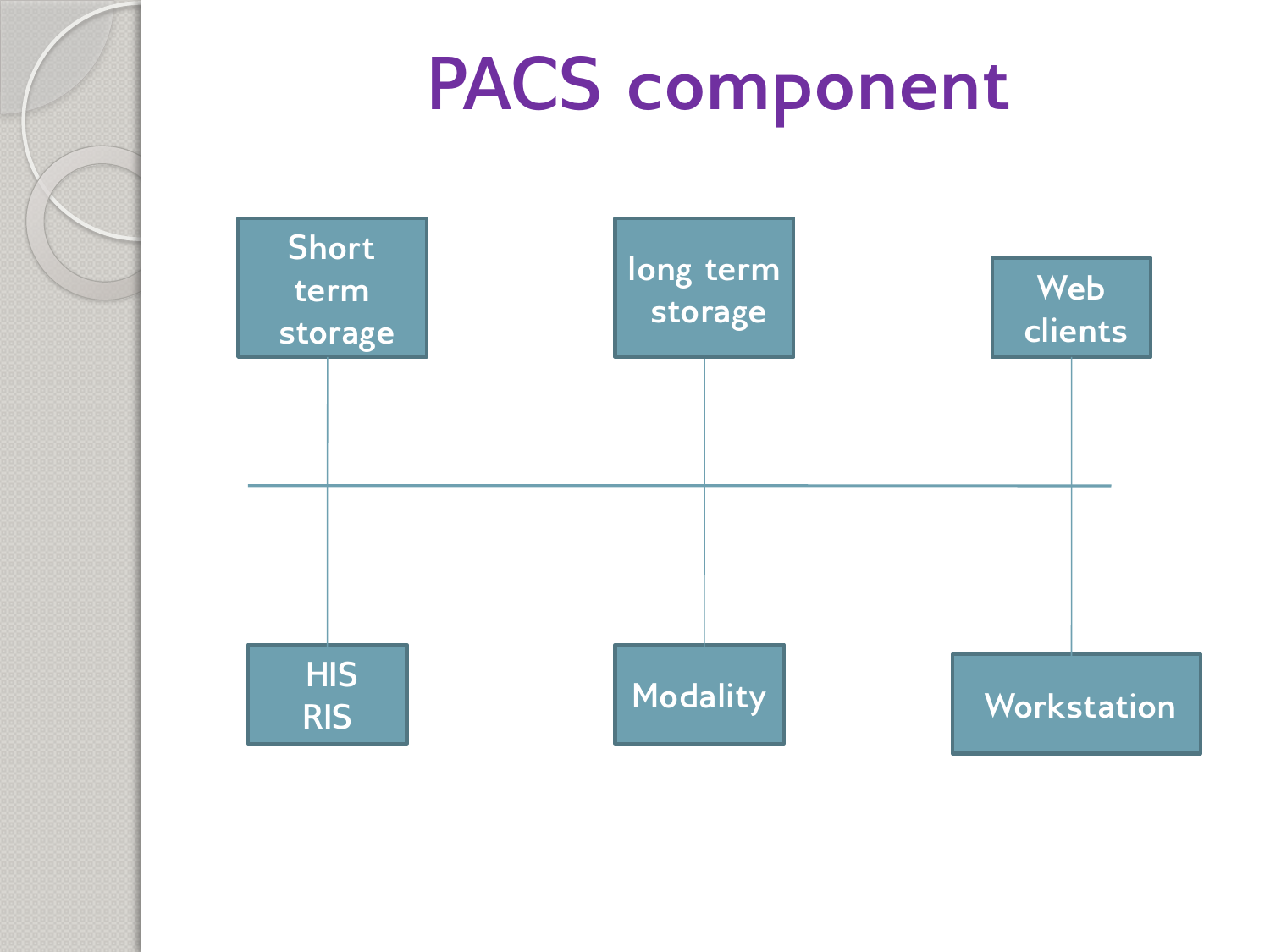

# PACS component

Short term storage
long term storage
Web clients
HIS
RIS
Modality
Workstation